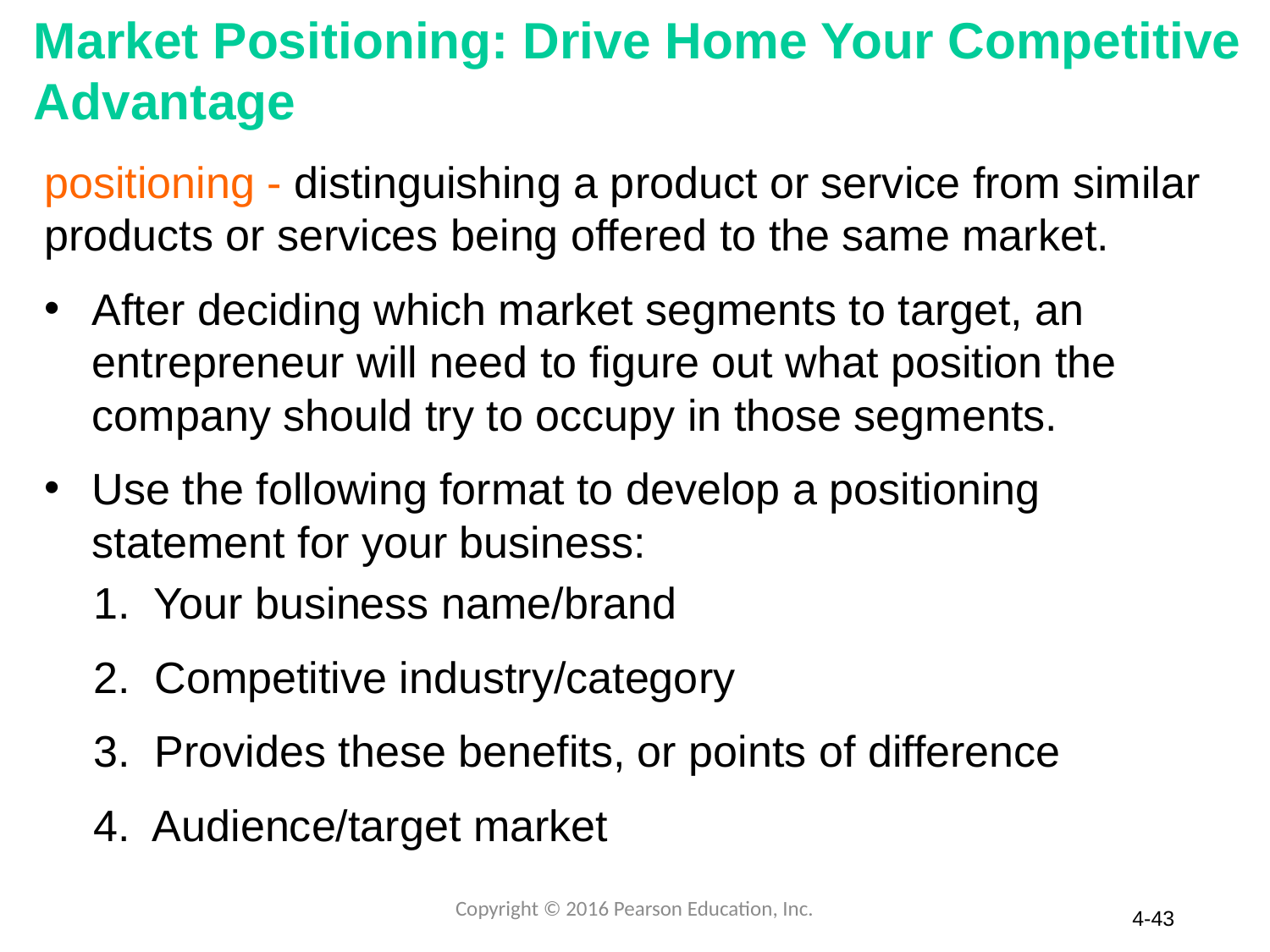

# Market Positioning: Drive Home Your Competitive Advantage
positioning - distinguishing a product or service from similar products or services being offered to the same market.

After deciding which market segments to target, an entrepreneur will need to figure out what position the company should try to occupy in those segments.

Use the following format to develop a positioning statement for your business:
    1.  Your business name/brand

    2.  Competitive industry/category

    3.  Provides these benefits, or points of difference

    4.  Audience/target market
Copyright © 2016 Pearson Education, Inc.